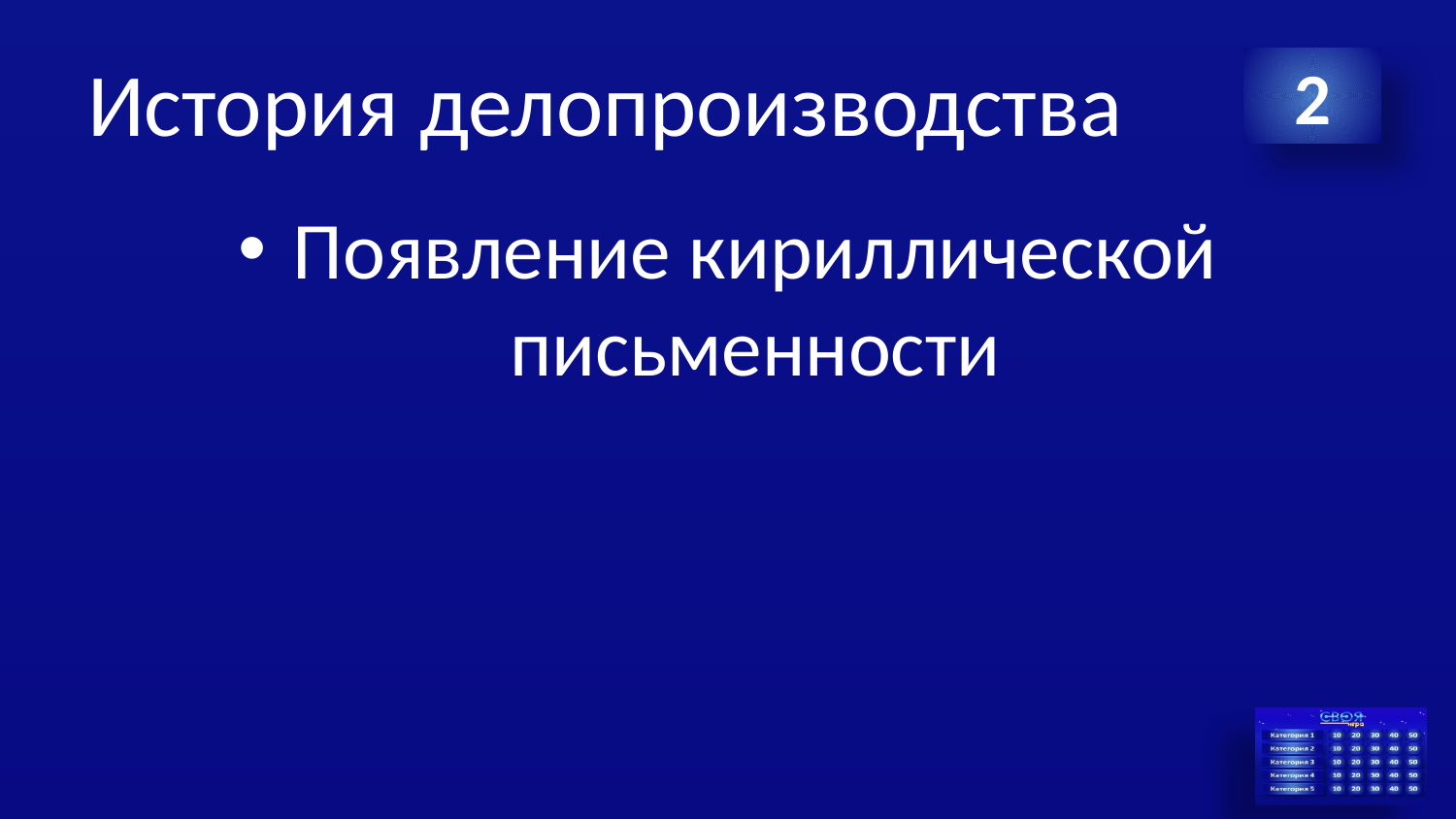

# История делопроизводства
2
Появление кириллической письменности